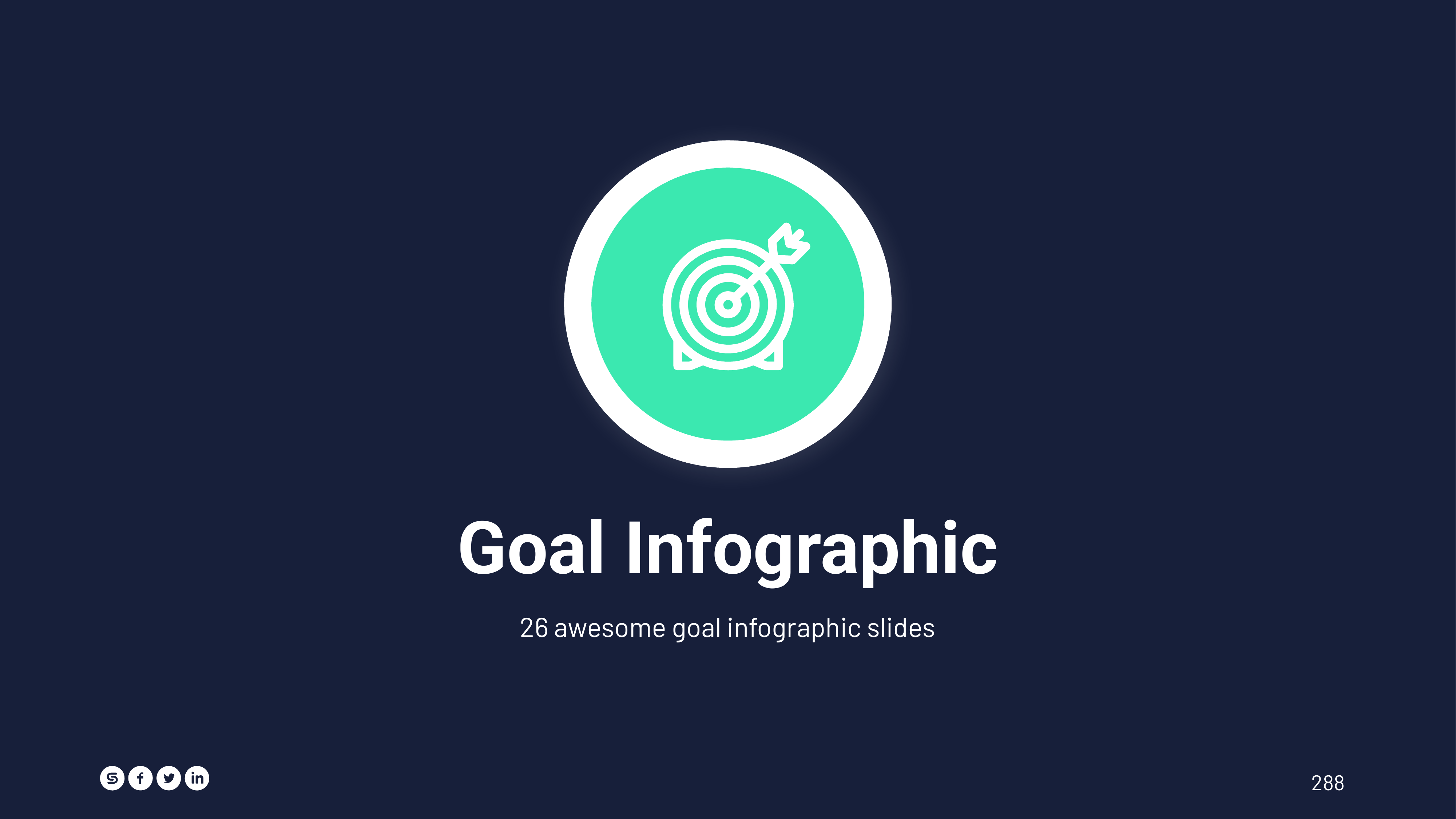

Goal Infographic
26 awesome goal infographic slides